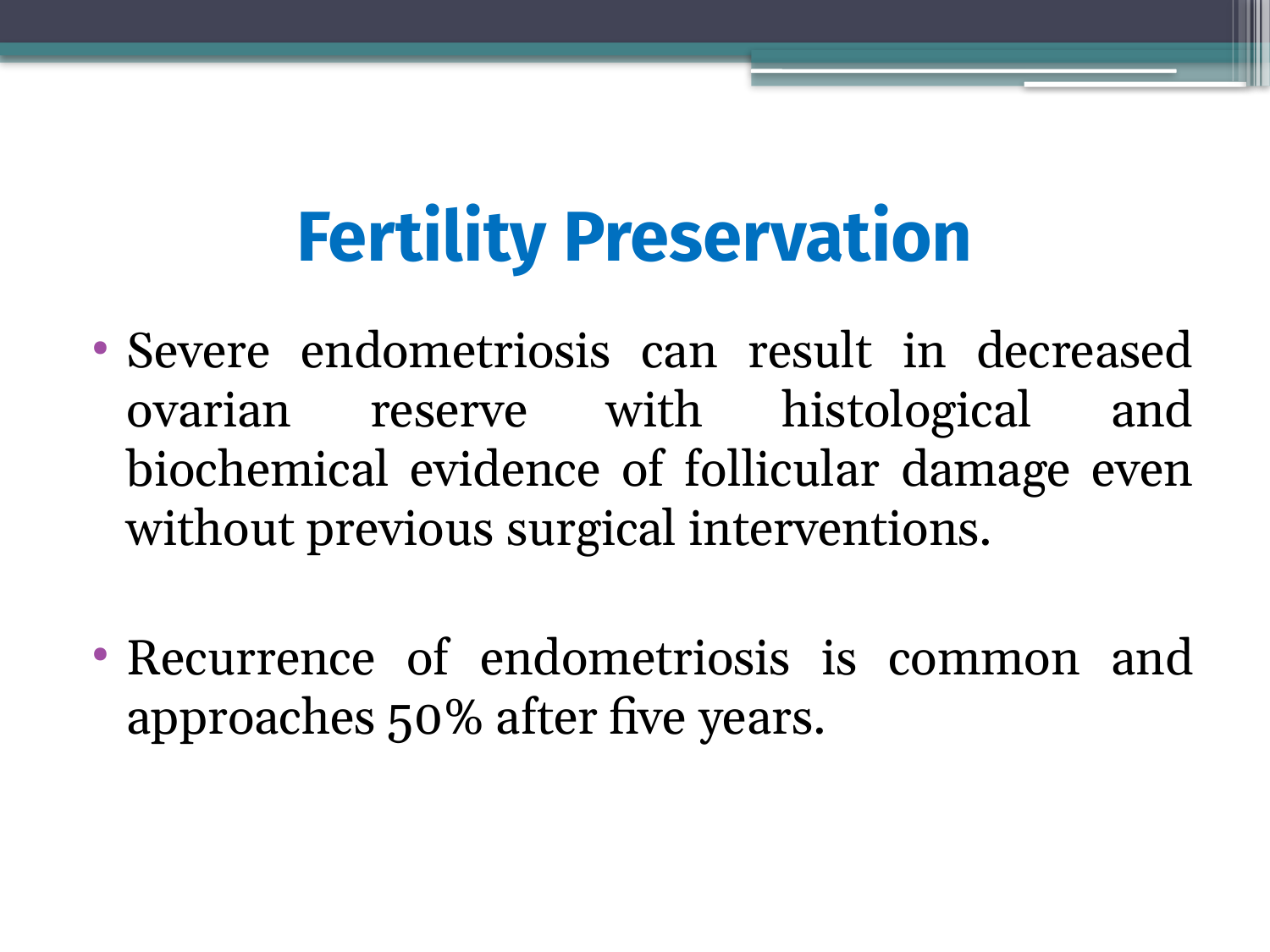

# Fertility Preservation
Severe endometriosis can result in decreased ovarian reserve with histological and biochemical evidence of follicular damage even without previous surgical interventions.

Recurrence of endometriosis is common and approaches 50% after five years.